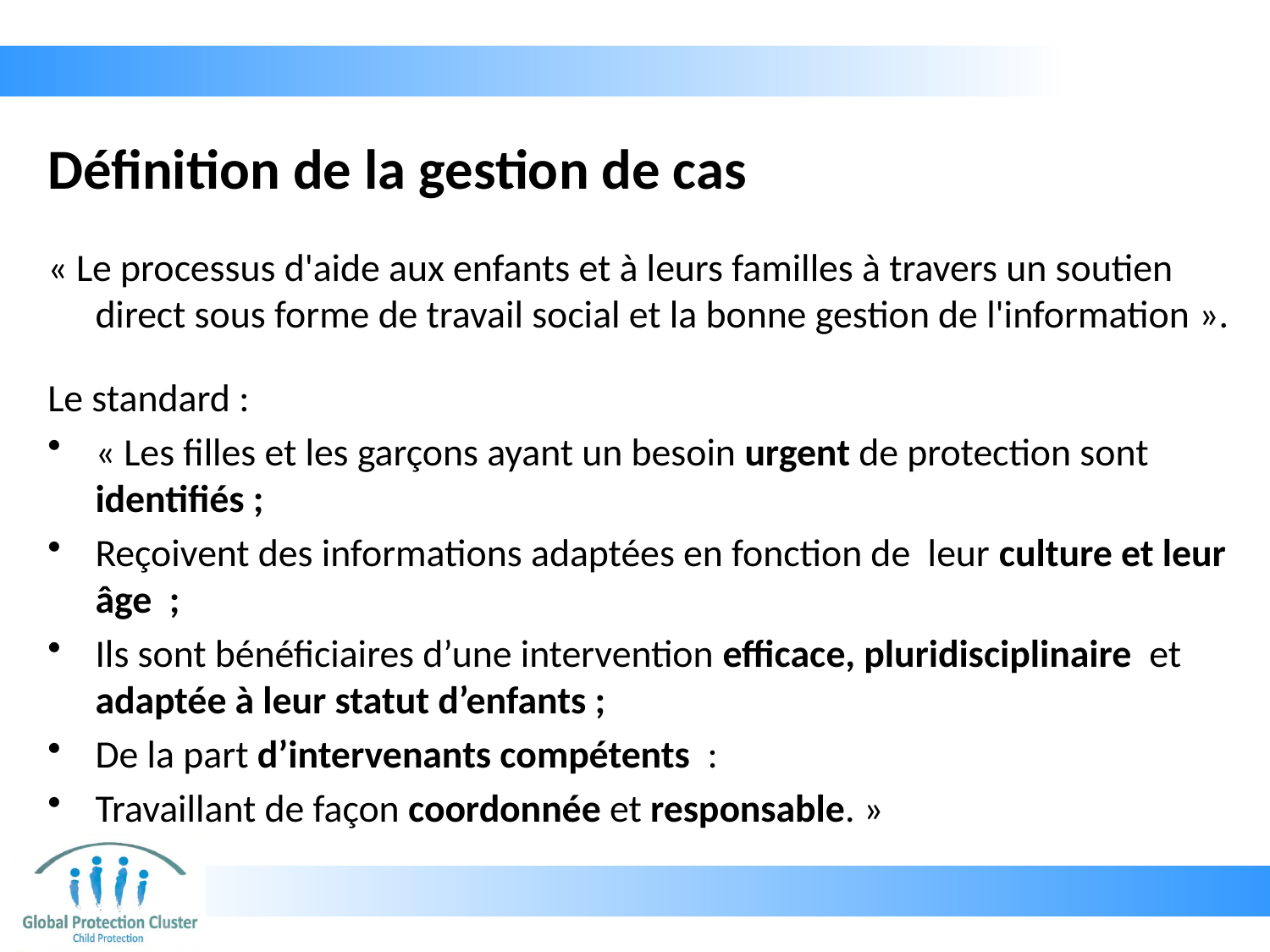

# Définition de la gestion de cas
« Le processus d'aide aux enfants et à leurs familles à travers un soutien direct sous forme de travail social et la bonne gestion de l'information ».

Le standard :
« Les filles et les garçons ayant un besoin urgent de protection sont identifiés ;
Reçoivent des informations adaptées en fonction de  leur culture et leur âge  ;
Ils sont bénéficiaires d’une intervention efficace, pluridisciplinaire  et adaptée à leur statut d’enfants ;
De la part d’intervenants compétents  :
Travaillant de façon coordonnée et responsable. »